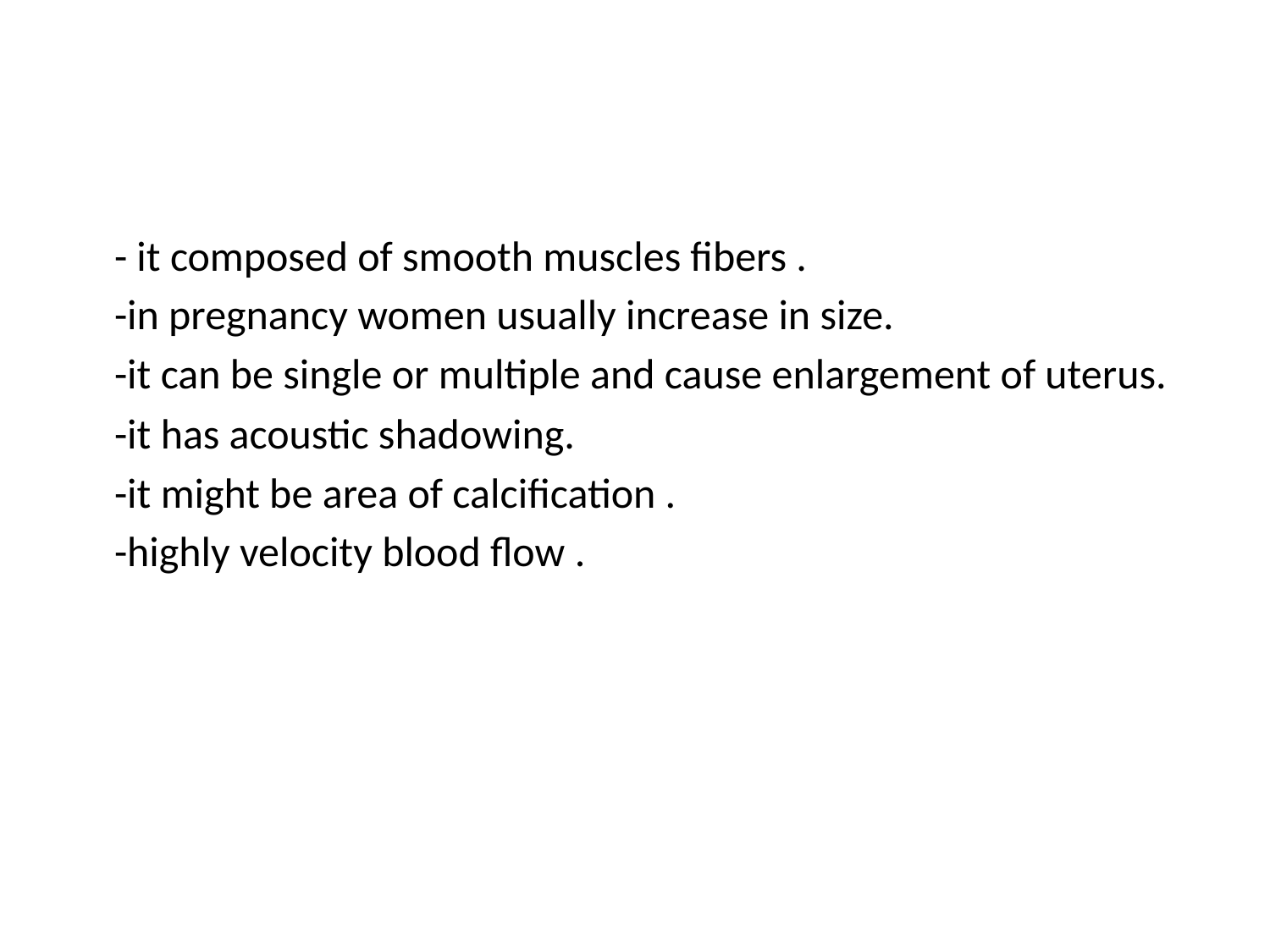

#
    - it composed of smooth muscles fibers .
    -in pregnancy women usually increase in size.
    -it can be single or multiple and cause enlargement of uterus.
    -it has acoustic shadowing.
    -it might be area of calcification .
    -highly velocity blood flow .